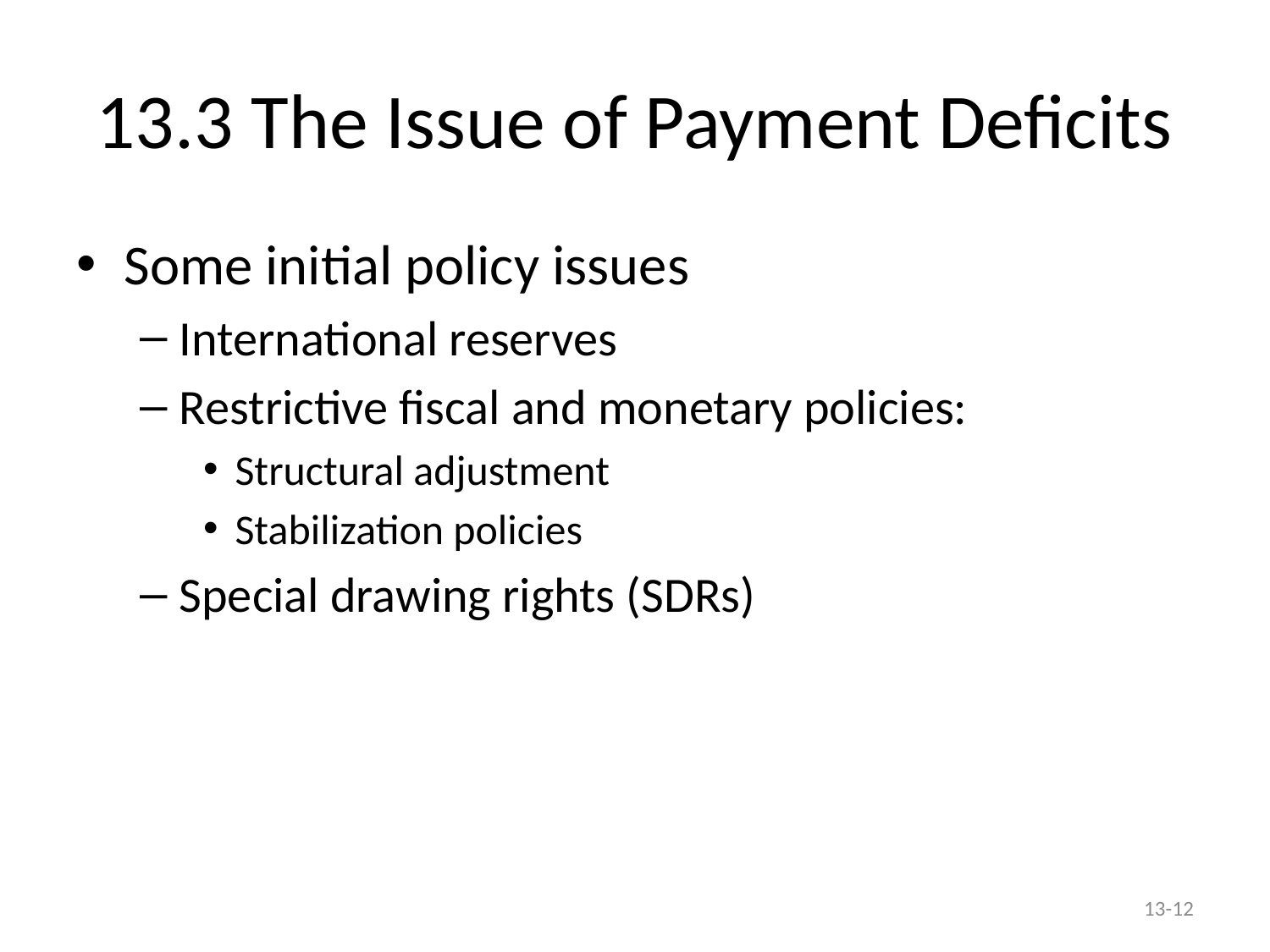

# 13.3 The Issue of Payment Deficits
Some initial policy issues
International reserves
Restrictive fiscal and monetary policies:
Structural adjustment
Stabilization policies
Special drawing rights (SDRs)

13-12